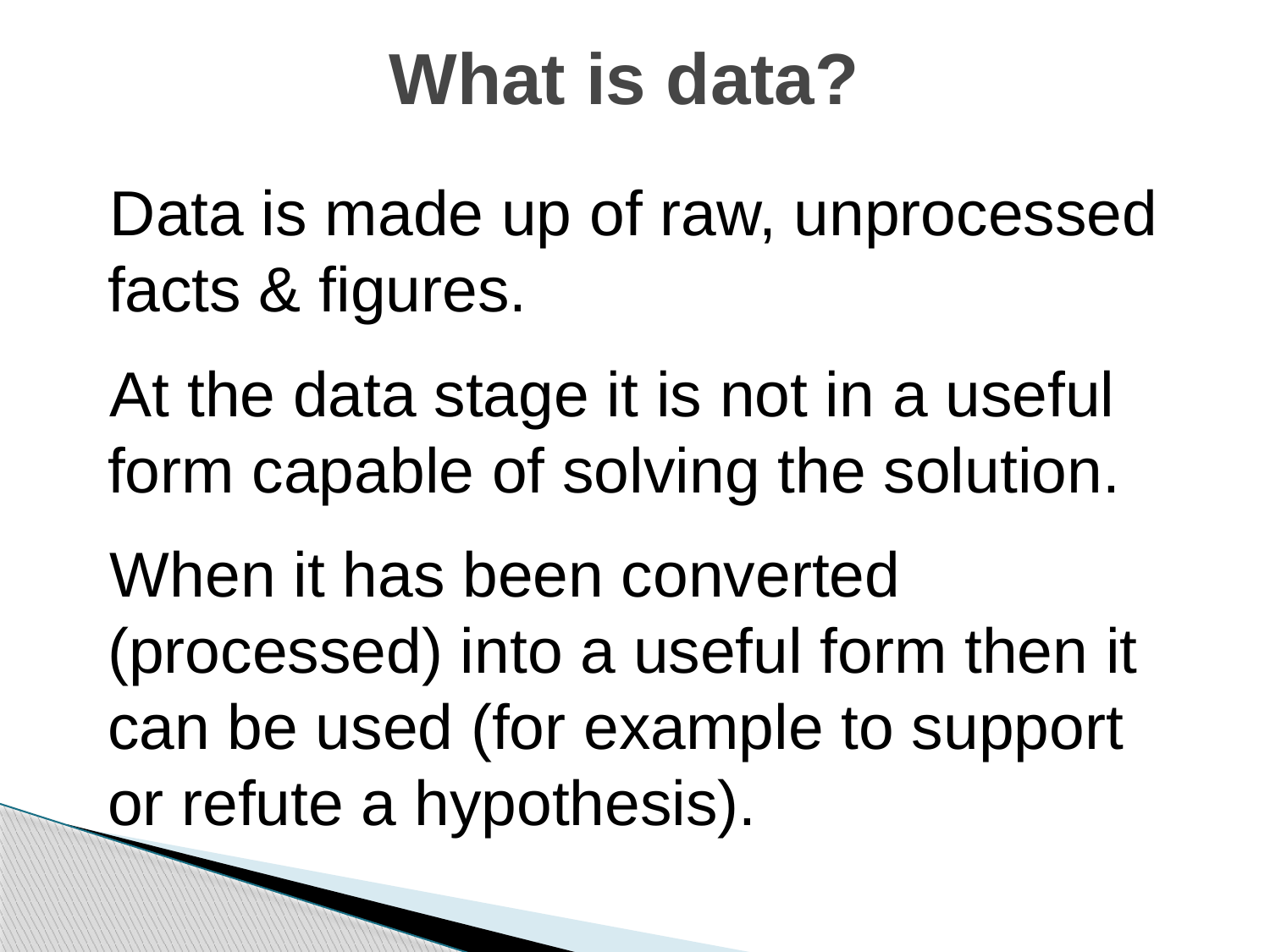

# What is data?
Data is made up of raw, unprocessed facts & figures.
At the data stage it is not in a useful form capable of solving the solution.
When it has been converted (processed) into a useful form then it can be used (for example to support or refute a hypothesis).